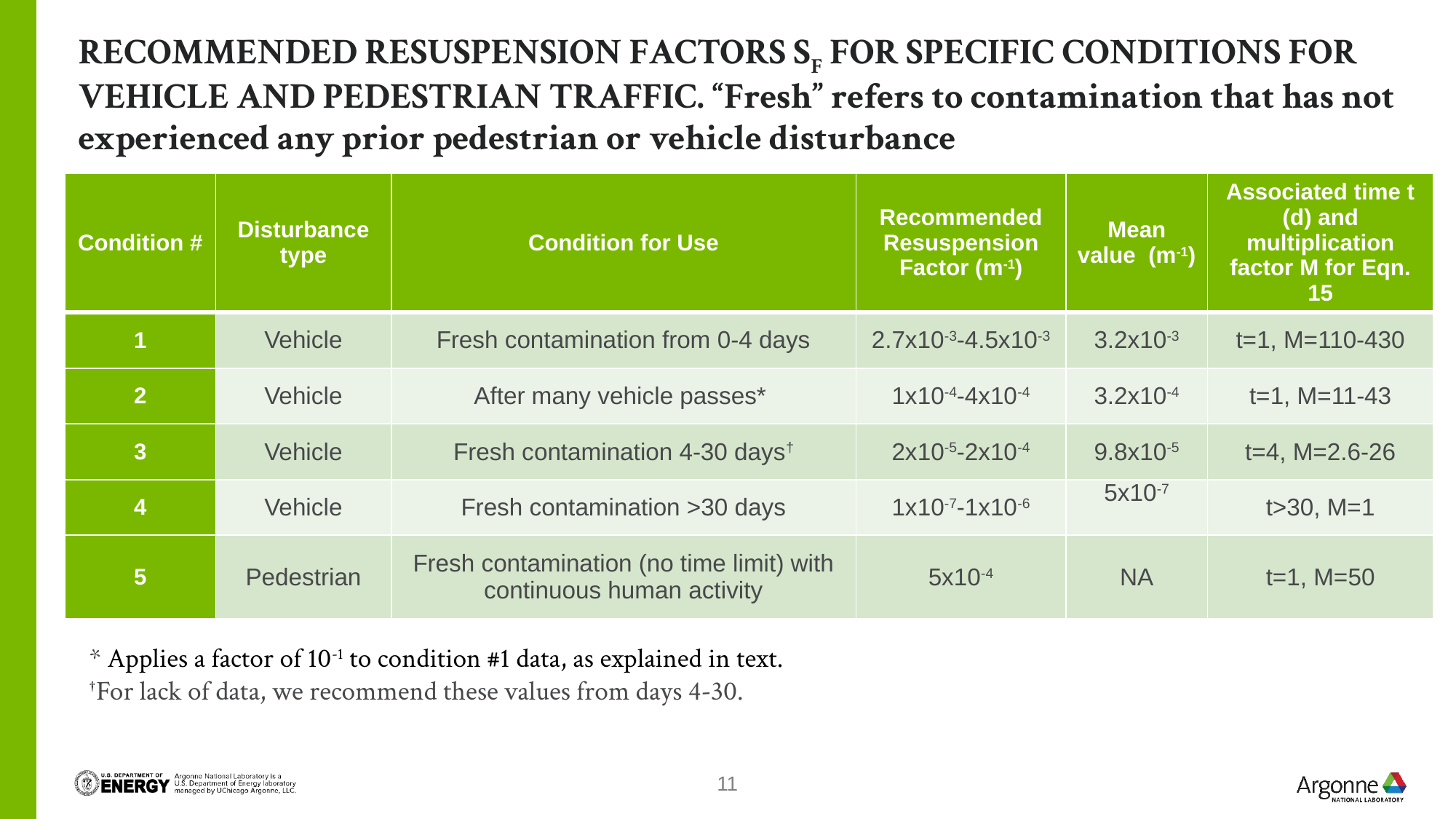

# Recommended resuspension factors Sf for specific conditions for vehicle and pedestrian traffic. “Fresh” refers to contamination that has not experienced any prior pedestrian or vehicle disturbance
| Condition # | Disturbance type | Condition for Use | Recommended Resuspension Factor (m-1) | Mean value (m-1) | Associated time t (d) and multiplication factor M for Eqn. 15 |
| --- | --- | --- | --- | --- | --- |
| 1 | Vehicle | Fresh contamination from 0-4 days | 2.7x10-3-4.5x10-3 | 3.2x10-3 | t=1, M=110-430 |
| 2 | Vehicle | After many vehicle passes\* | 1x10-4-4x10-4 | 3.2x10-4 | t=1, M=11-43 |
| 3 | Vehicle | Fresh contamination 4-30 days† | 2x10-5-2x10-4 | 9.8x10-5 | t=4, M=2.6-26 |
| 4 | Vehicle | Fresh contamination >30 days | 1x10-7-1x10-6 | 5x10-7 | t>30, M=1 |
| 5 | Pedestrian | Fresh contamination (no time limit) with continuous human activity | 5x10-4 | NA | t=1, M=50 |
* Applies a factor of 10-1 to condition #1 data, as explained in text.
†For lack of data, we recommend these values from days 4-30.
11